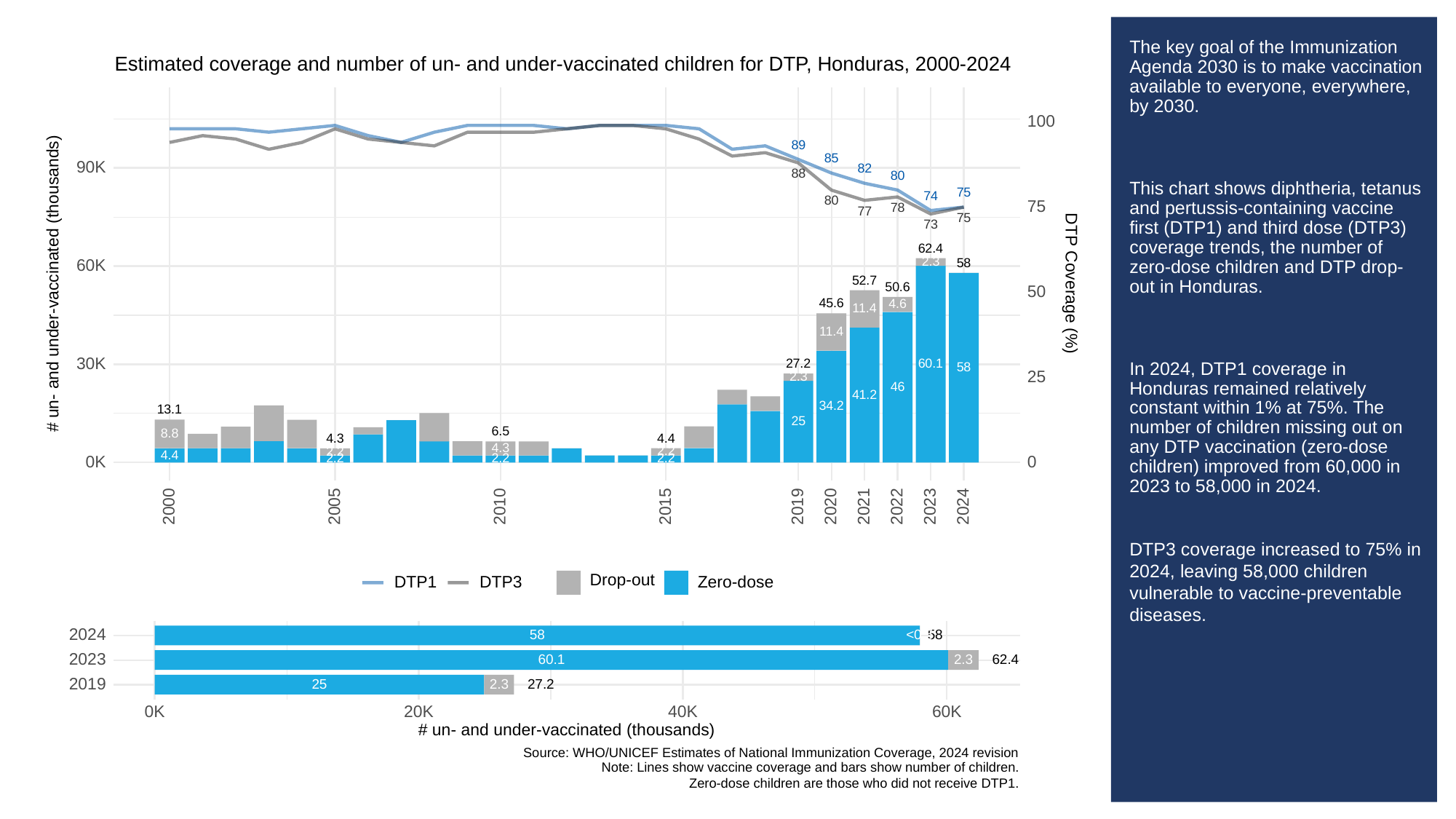

# The key goal of the Immunization Agenda 2030 is to make vaccination available to everyone, everywhere, by 2030.

This chart shows diphtheria, tetanus and pertussis-containing vaccine first (DTP1) and third dose (DTP3) coverage trends, the number of zero-dose children and DTP drop-out in Honduras.

In 2024, DTP1 coverage in Honduras remained relatively constant within 1% at 75%. The number of children missing out on any DTP vaccination (zero-dose children) improved from 60,000 in 2023 to 58,000 in 2024.

DTP3 coverage increased to 75% in 2024, leaving 58,000 children vulnerable to vaccine-preventable diseases.

Estimated coverage and number of un- and under-vaccinated children for DTP, Honduras, 2000-2024

100

89
85
90K
82

88
80
75
74
80
75
78
77
75

73
62.4
2.3

58
60K

# un- and under-vaccinated (thousands)
DTP Coverage (%)
52.7
50.6
50

45.6
4.6
11.4

11.4

30K
60.1
27.2
58

25
2.3

46

41.2

34.2

13.1

25

6.5

8.8

4.3
4.4

4.3
2.2
2.2

4.4
2.2
2.2
2.2

0K
0

2023
2000
2005
2010
2015
2019
2020
2021
2022
2024

Drop-out
DTP3
Zero-dose
DTP1

2024
58
<0.5
58

2023
2.3
60.1
62.4

2019
2.3
25
27.2

0K
20K
40K
60K
# un- and under-vaccinated (thousands)
Source: WHO/UNICEF Estimates of National Immunization Coverage, 2024 revision
Note: Lines show vaccine coverage and bars show number of children.
Zero-dose children are those who did not receive DTP1.